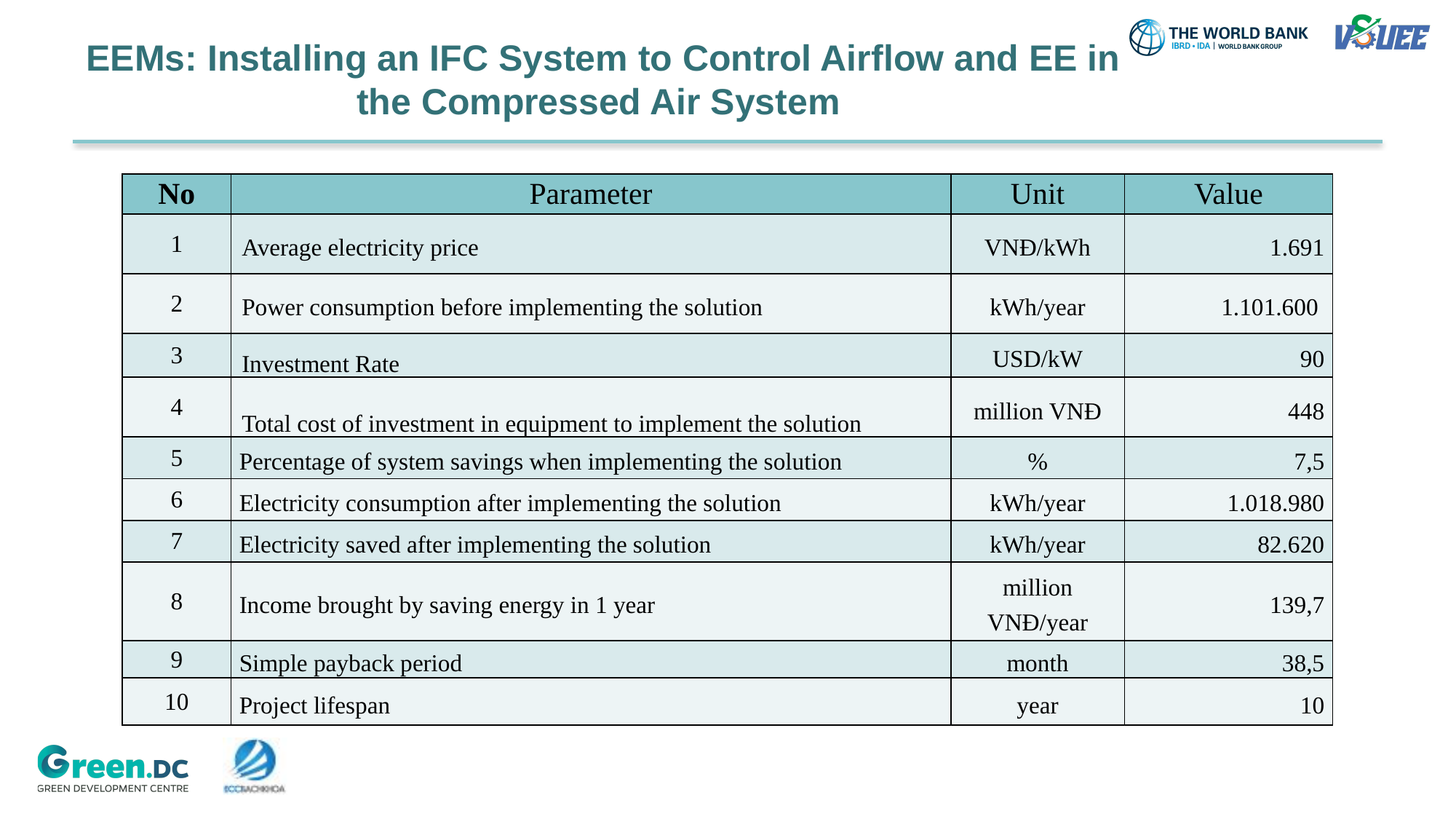

# EEMs: Installing an IFC System to Control Airflow and EE in the Compressed Air System
| No | Parameter | Unit | Value |
| --- | --- | --- | --- |
| 1 | Average electricity price | VNĐ/kWh | 1.691 |
| 2 | Power consumption before implementing the solution | kWh/year | 1.101.600 |
| 3 | Investment Rate | USD/kW | 90 |
| 4 | Total cost of investment in equipment to implement the solution | million VNĐ | 448 |
| 5 | Percentage of system savings when implementing the solution | % | 7,5 |
| 6 | Electricity consumption after implementing the solution | kWh/year | 1.018.980 |
| 7 | Electricity saved after implementing the solution | kWh/year | 82.620 |
| 8 | Income brought by saving energy in 1 year | million VNĐ/year | 139,7 |
| 9 | Simple payback period | month | 38,5 |
| 10 | Project lifespan | year | 10 |